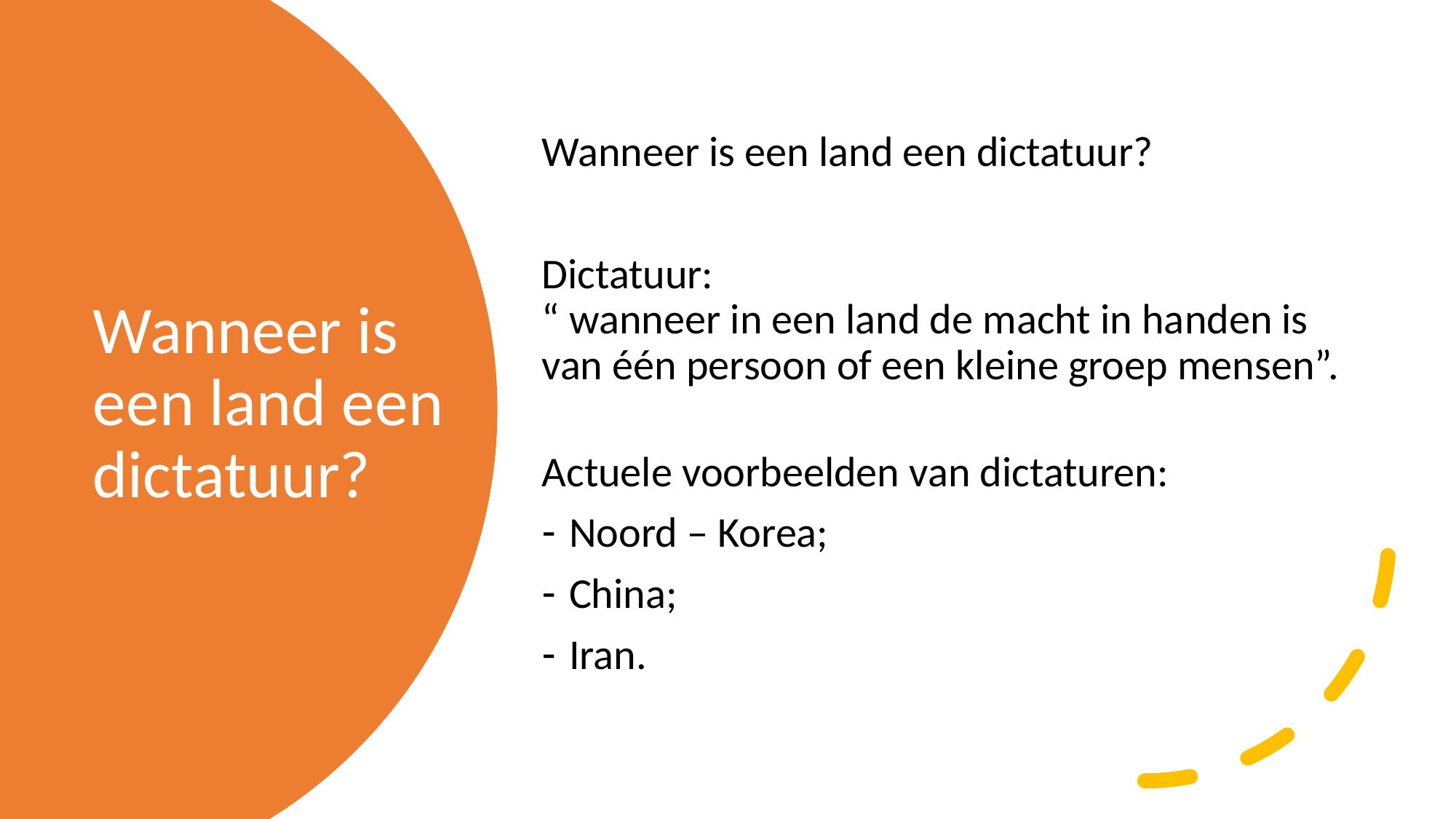

Wanneer is een land een dictatuur?

Dictatuur:
“ wanneer in een land de macht in handen is van één persoon of een kleine groep mensen”.
Actuele voorbeelden van dictaturen:
Noord – Korea;
China;
Iran.
# Wanneer is een land een dictatuur?